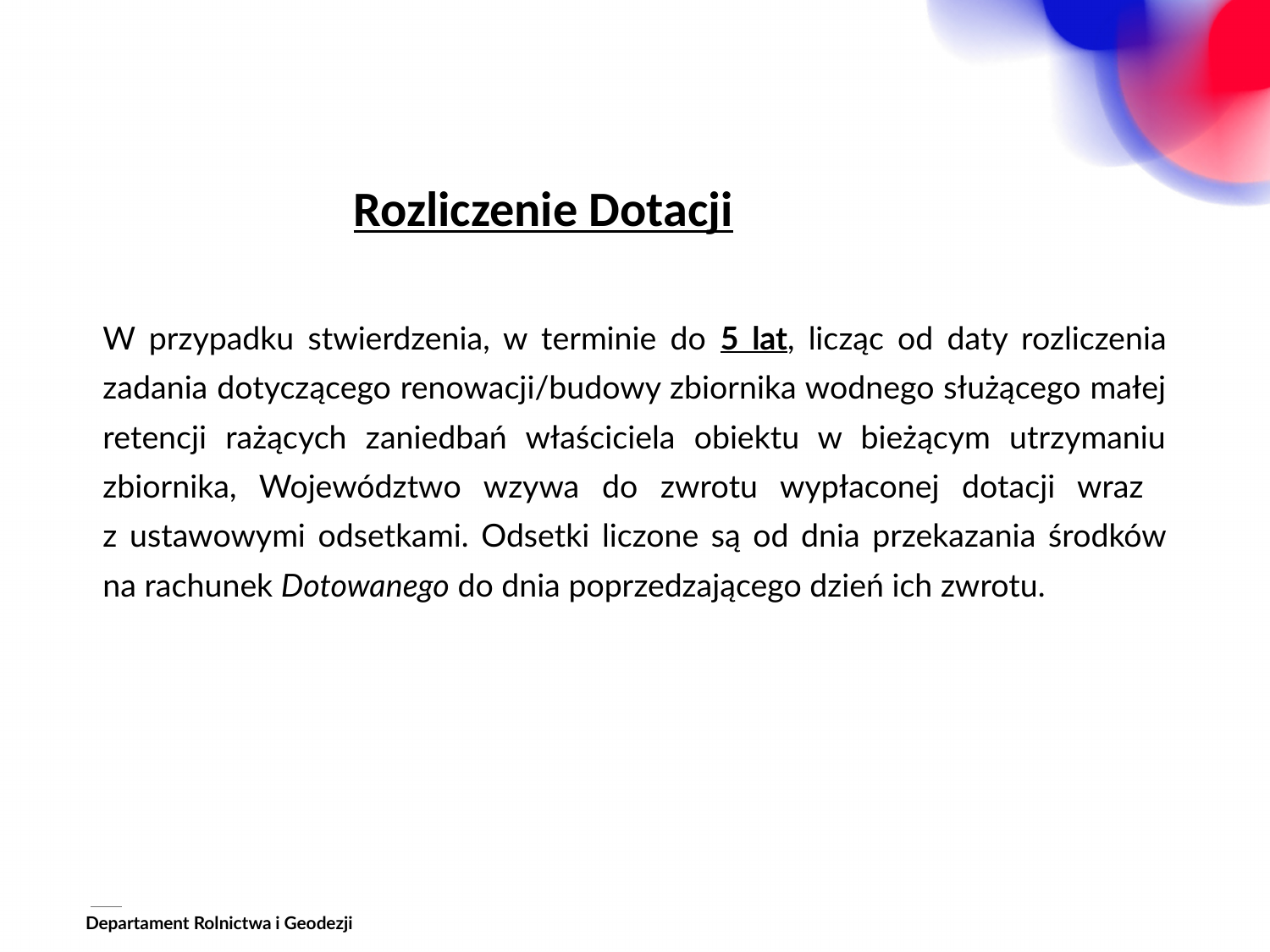

# Rozliczenie Dotacji
W przypadku stwierdzenia, w terminie do 5 lat, licząc od daty rozliczenia zadania dotyczącego renowacji/budowy zbiornika wodnego służącego małej retencji rażących zaniedbań właściciela obiektu w bieżącym utrzymaniu zbiornika, Województwo wzywa do zwrotu wypłaconej dotacji wraz
z ustawowymi odsetkami. Odsetki liczone są od dnia przekazania środków na rachunek Dotowanego do dnia poprzedzającego dzień ich zwrotu.
Departament Rolnictwa i Geodezji